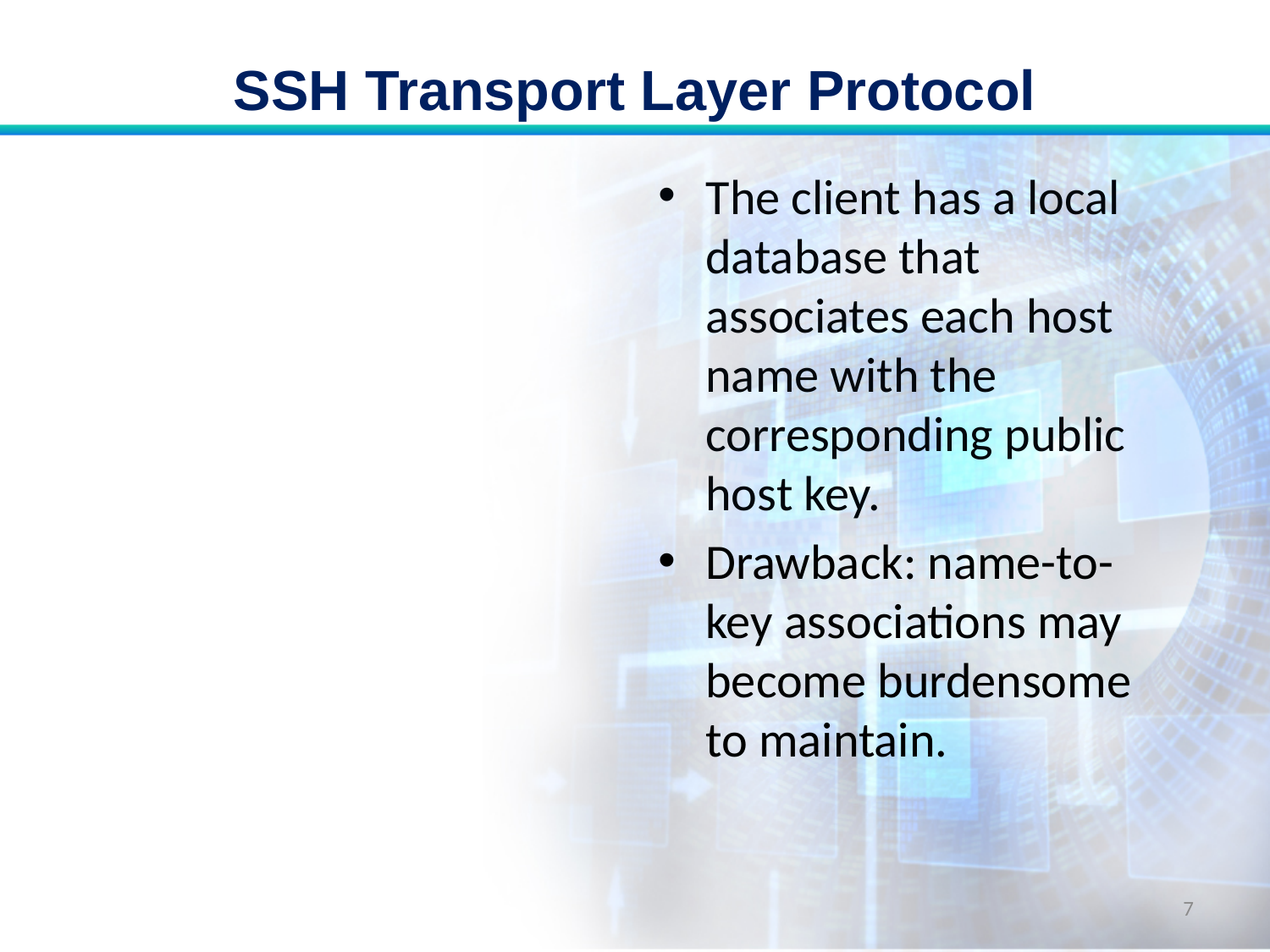

# SSH Transport Layer Protocol
The client has a local database that associates each host name with the corresponding public host key.
Drawback: name-to-key associations may become burdensome to maintain.
7